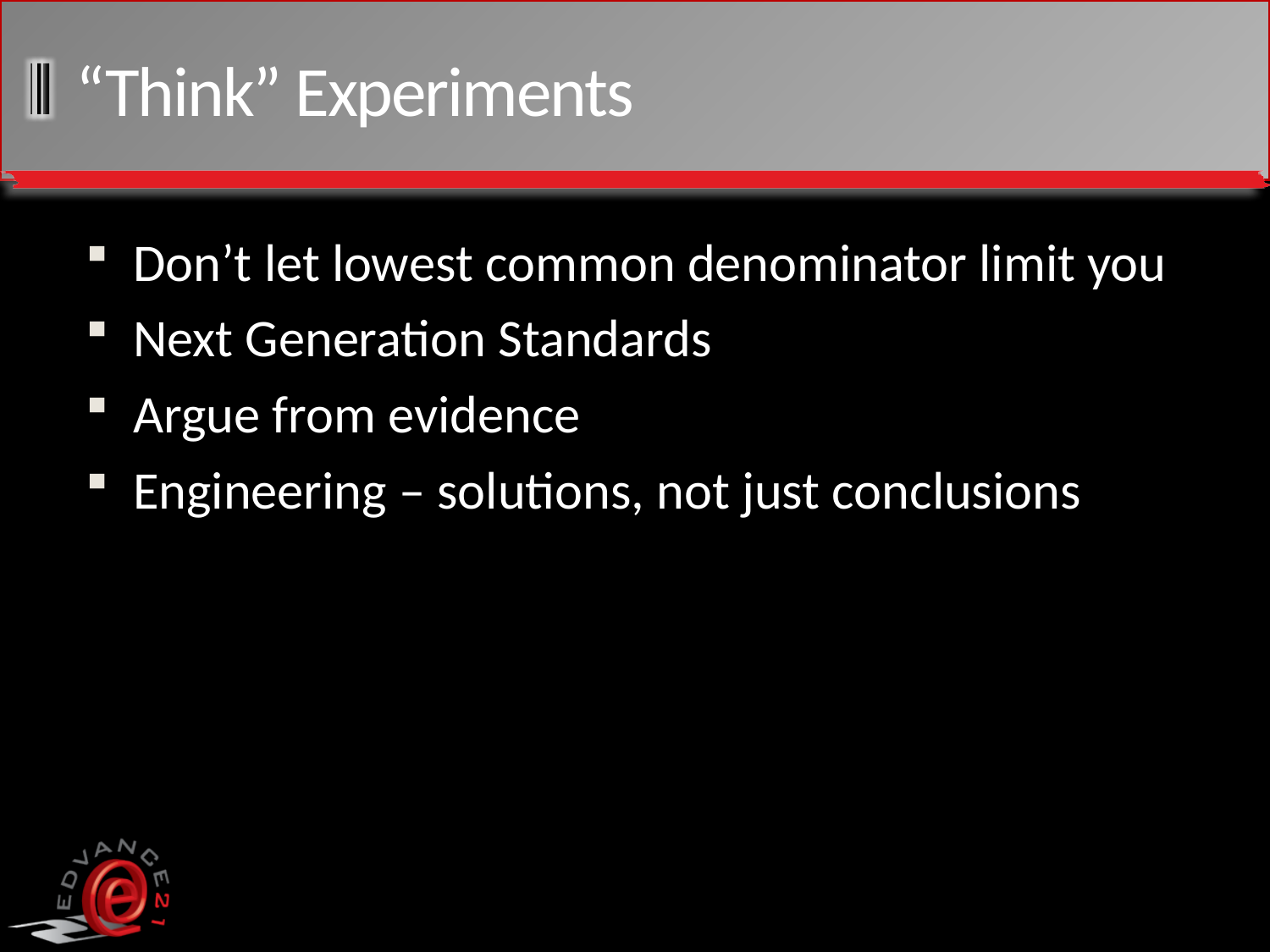

# “Think” Experiments
Don’t let lowest common denominator limit you
Next Generation Standards
Argue from evidence
Engineering – solutions, not just conclusions